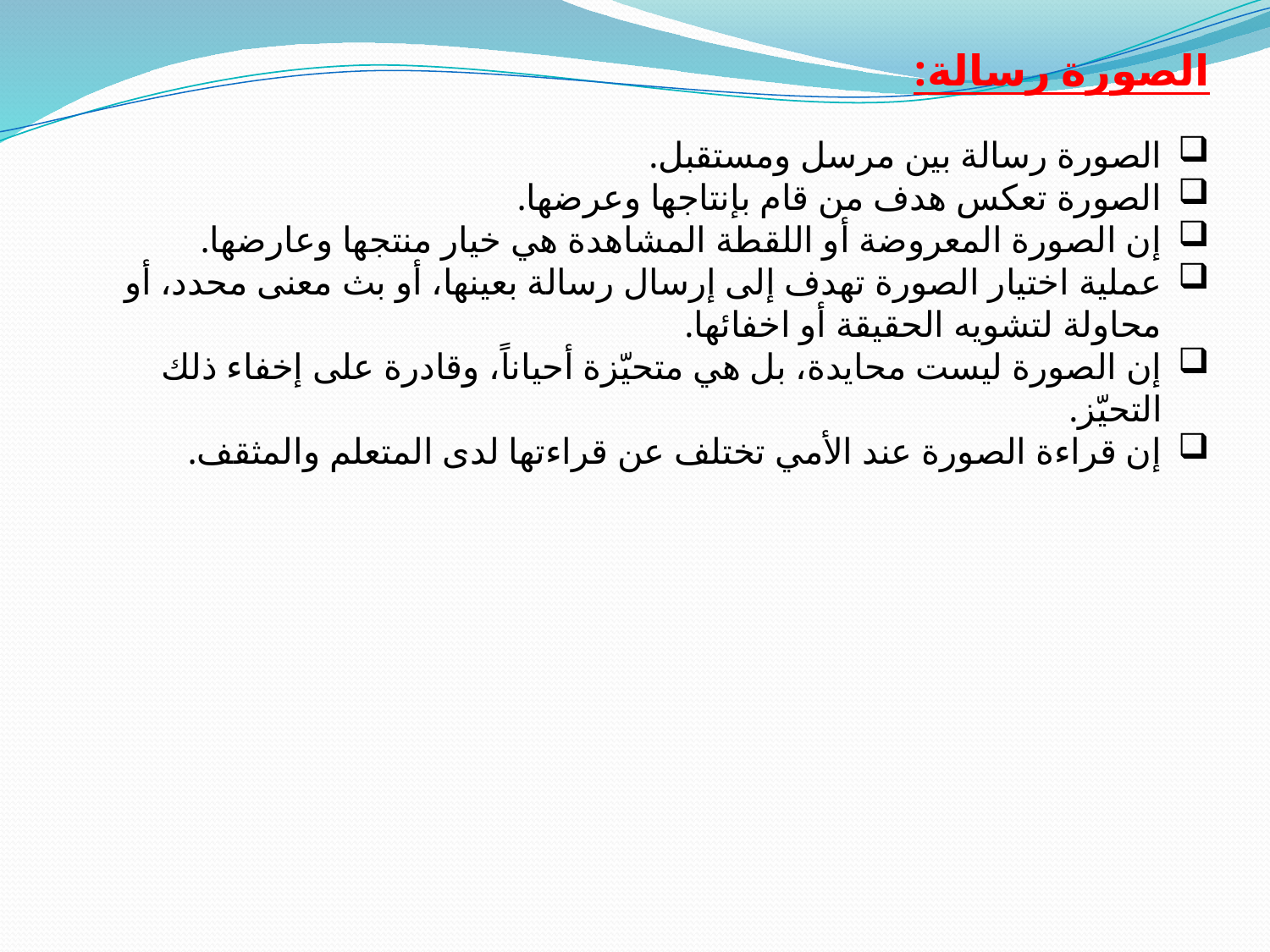

الصورة رسالة:

الصورة رسالة بين مرسل ومستقبل.
الصورة تعكس هدف من قام بإنتاجها وعرضها.
إن الصورة المعروضة أو اللقطة المشاهدة هي خيار منتجها وعارضها.
عملية اختيار الصورة تهدف إلى إرسال رسالة بعينها، أو بث معنى محدد، أو محاولة لتشويه الحقيقة أو اخفائها.
إن الصورة ليست محايدة، بل هي متحيّزة أحياناً، وقادرة على إخفاء ذلك التحيّز.
إن قراءة الصورة عند الأمي تختلف عن قراءتها لدى المتعلم والمثقف.